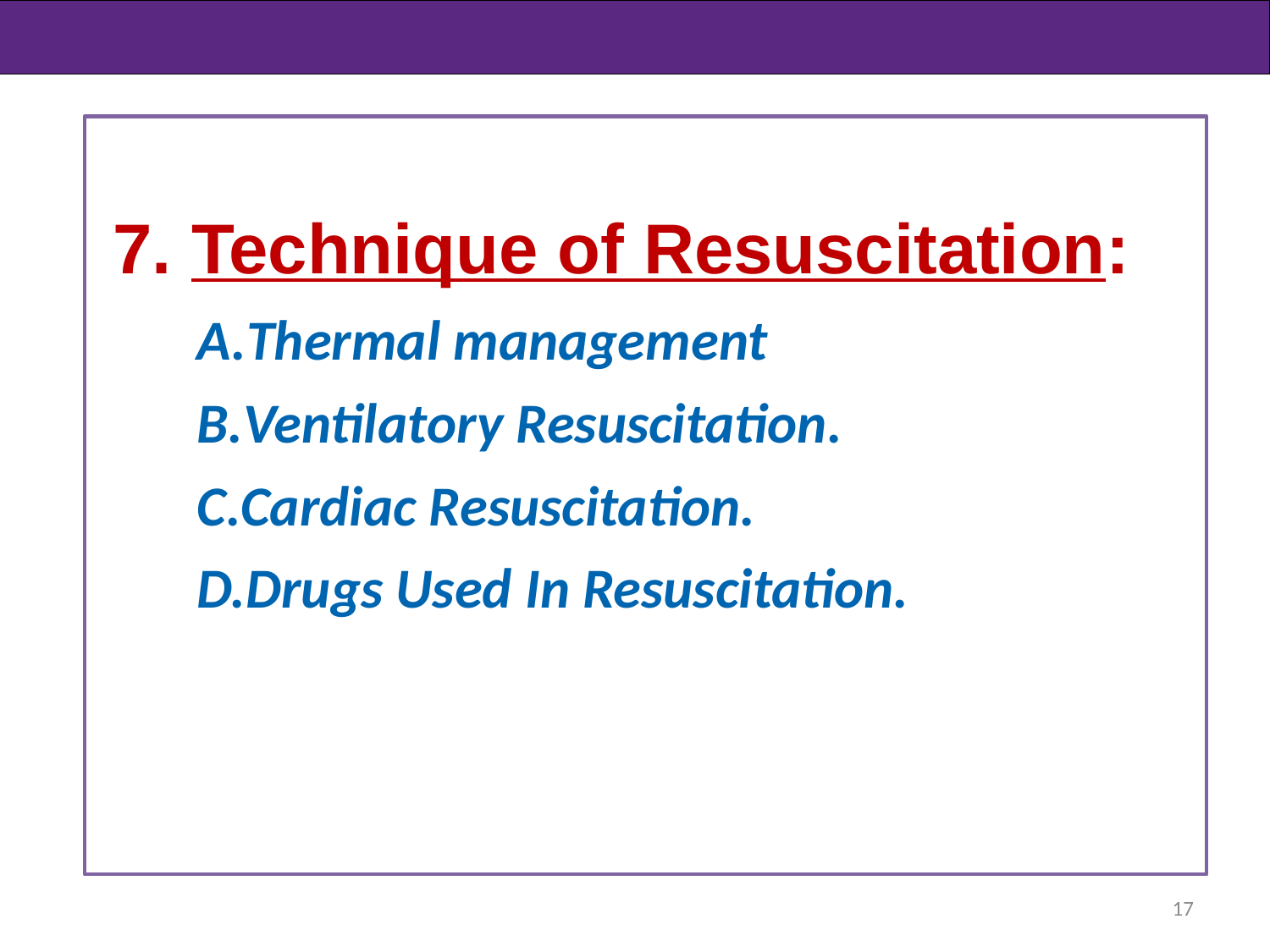

7. Technique of Resuscitation:
Thermal management
Ventilatory Resuscitation.
Cardiac Resuscitation.
Drugs Used In Resuscitation.

17